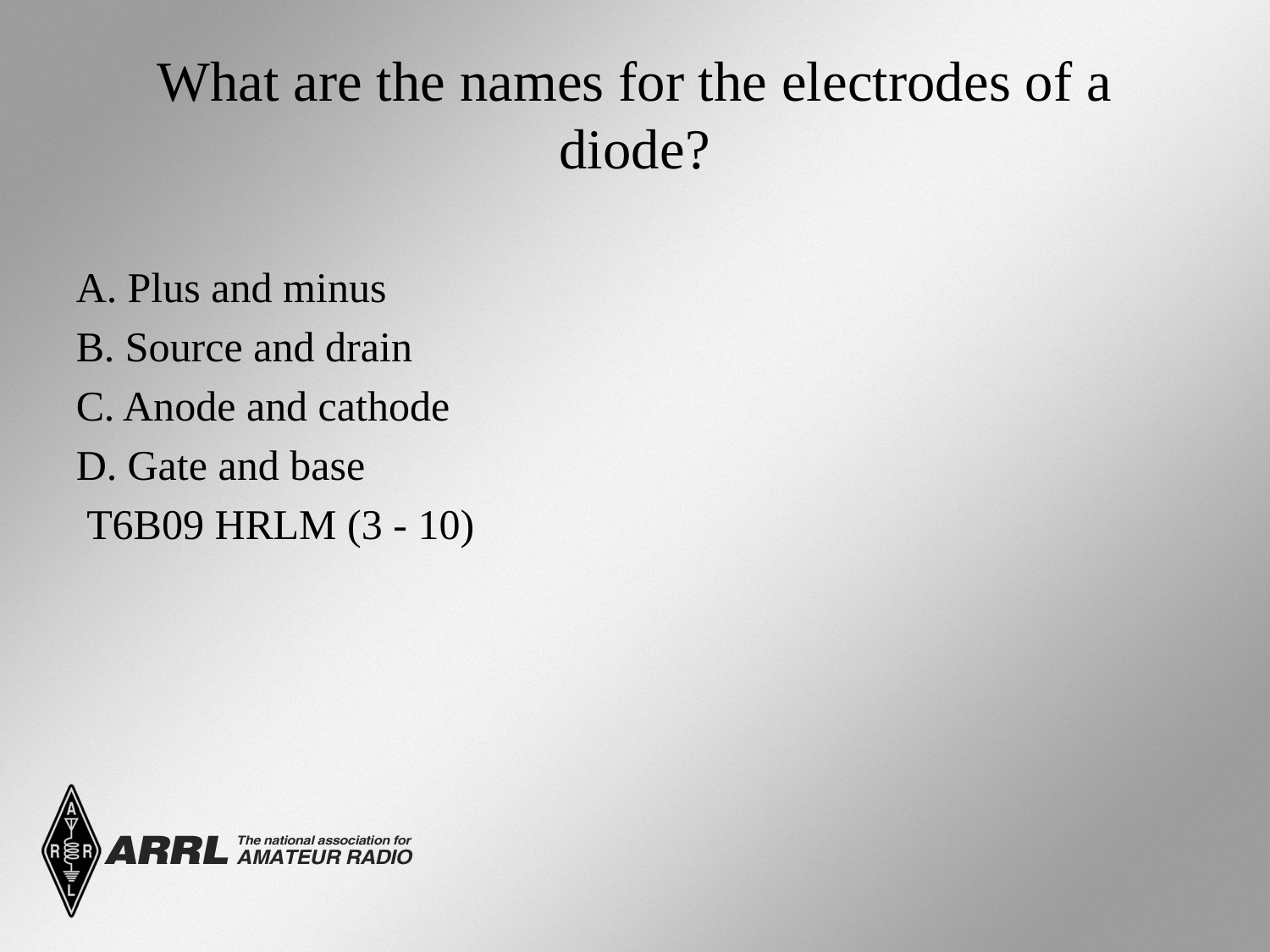

# What are the names for the electrodes of a diode?
A. Plus and minus
B. Source and drain
C. Anode and cathode
D. Gate and base
 T6B09 HRLM (3 - 10)